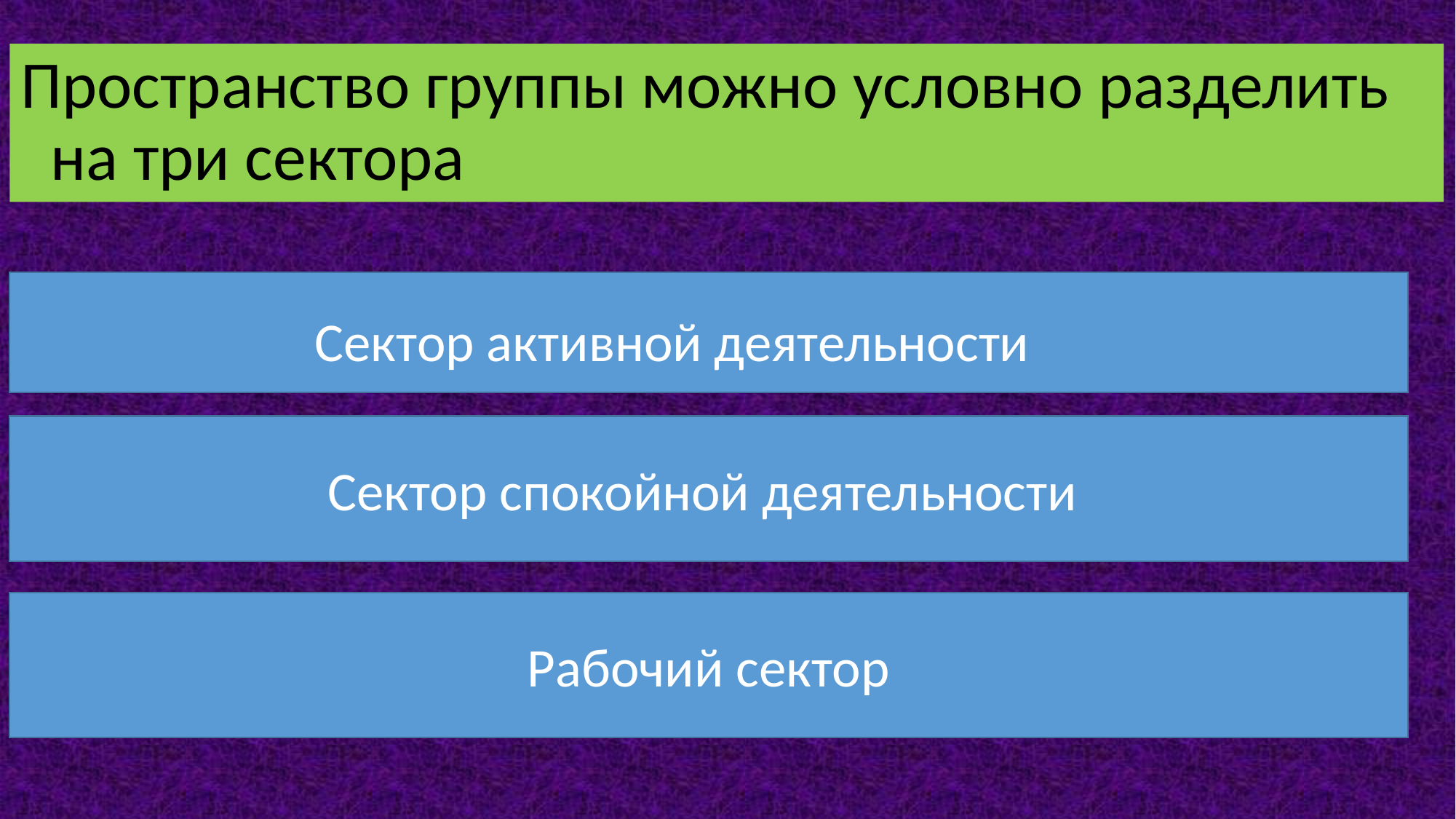

# Пространство группы можно условно разделить     на три сектора

                  Сектор активной деятельности
Сектор спокойной деятельности
Рабочий сектор